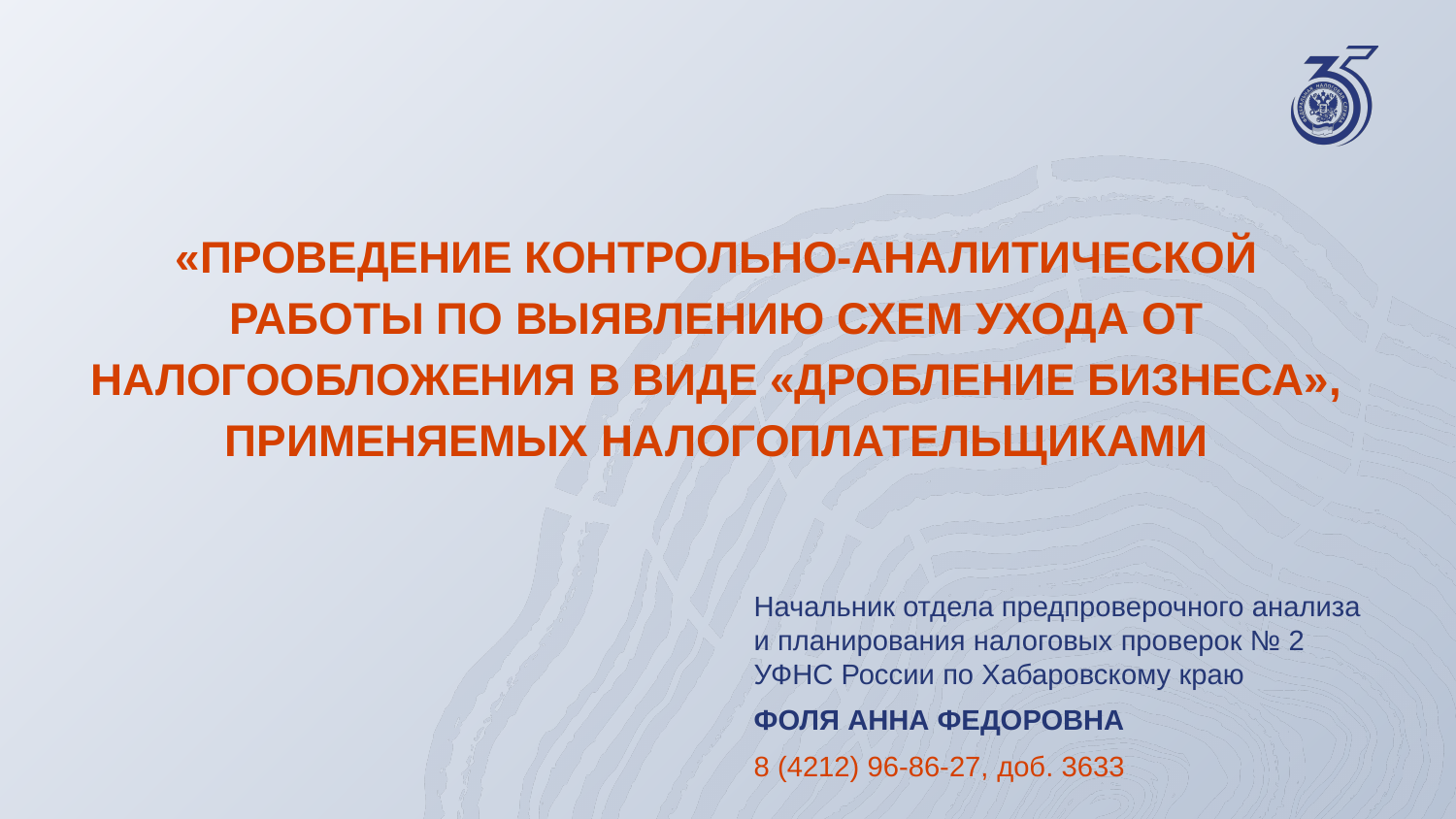

«ПРОВЕДЕНИЕ КОНТРОЛЬНО-АНАЛИТИЧЕСКОЙ РАБОТЫ ПО ВЫЯВЛЕНИЮ СХЕМ УХОДА ОТ НАЛОГООБЛОЖЕНИЯ В ВИДЕ «ДРОБЛЕНИЕ БИЗНЕСА», ПРИМЕНЯЕМЫХ НАЛОГОПЛАТЕЛЬЩИКАМИ
Начальник отдела предпроверочного анализа
и планирования налоговых проверок № 2
УФНС России по Хабаровскому краю
Фоля Анна Федоровна
8 (4212) 96-86-27, доб. 3633